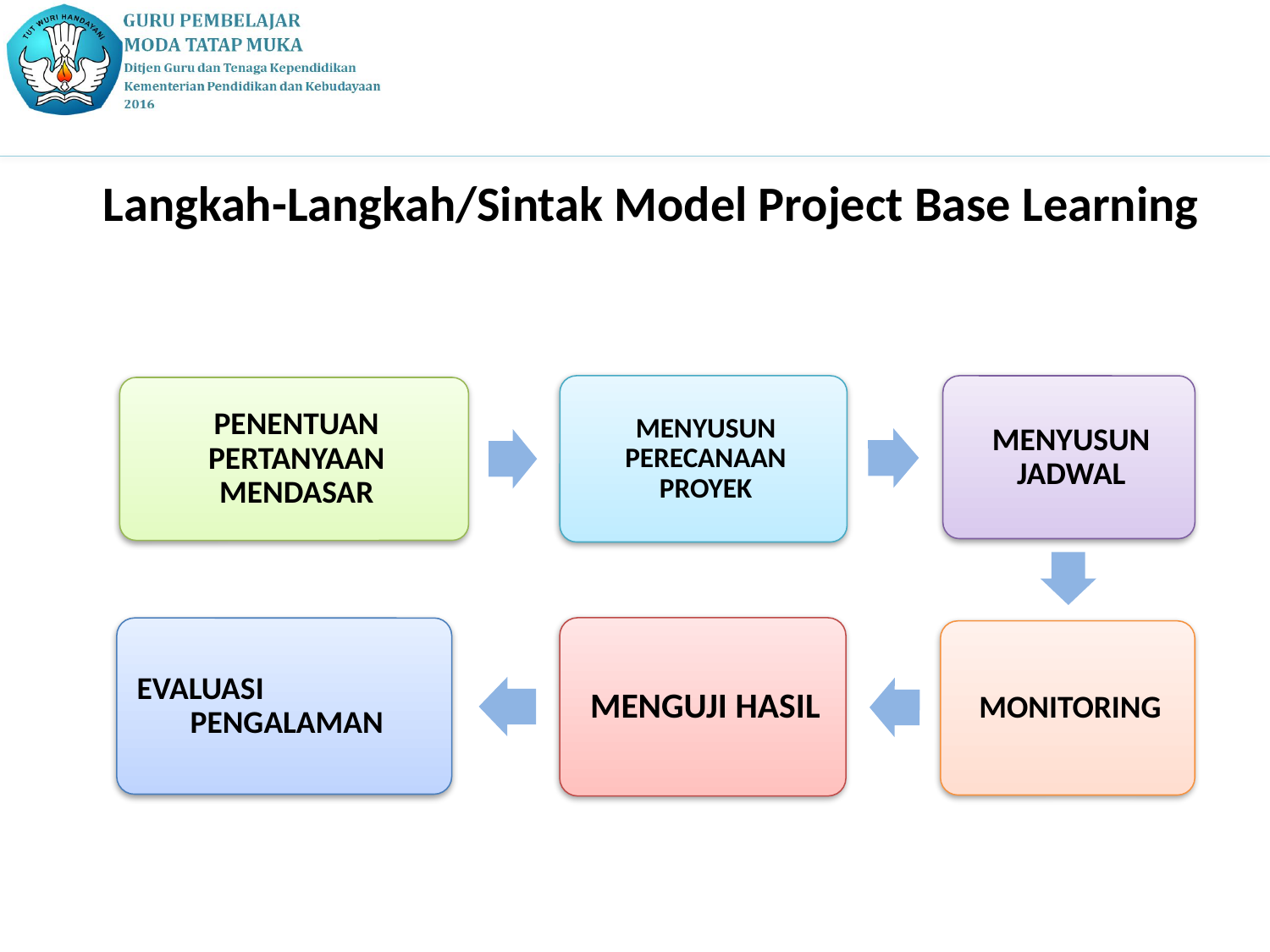

Langkah-Langkah/Sintak Model Project Base Learning
PENENTUAN PERTANYAAN MENDASAR

MENYUSUN PERECANAAN PROYEK

MENYUSUN JADWAL

MONITORING

MENGUJI HASIL

EVALUASI                         PENGALAMAN